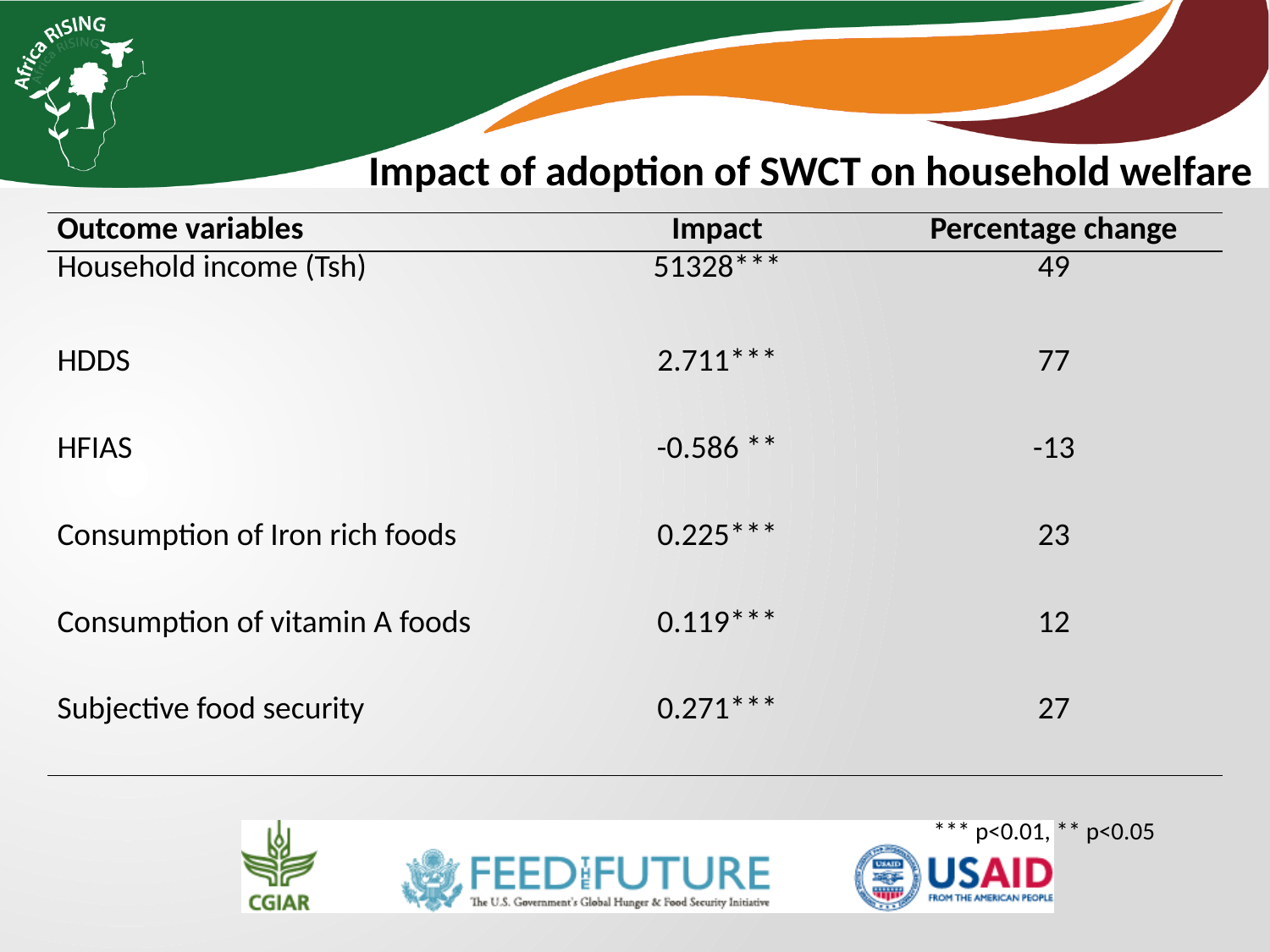

Impact of adoption of SWCT on household welfare
| Outcome variables | Impact | Percentage change |
| --- | --- | --- |
| Household income (Tsh) | 51328\*\*\* | 49 |
|  |  |  |
| HDDS | 2.711\*\*\* | 77 |
| HFIAS | -0.586 \*\* | -13 |
| Consumption of Iron rich foods | 0.225\*\*\* | 23 |
| Consumption of vitamin A foods | 0.119\*\*\* | 12 |
| Subjective food security | 0.271\*\*\* | 27 |
*** p<0.01, ** p<0.05